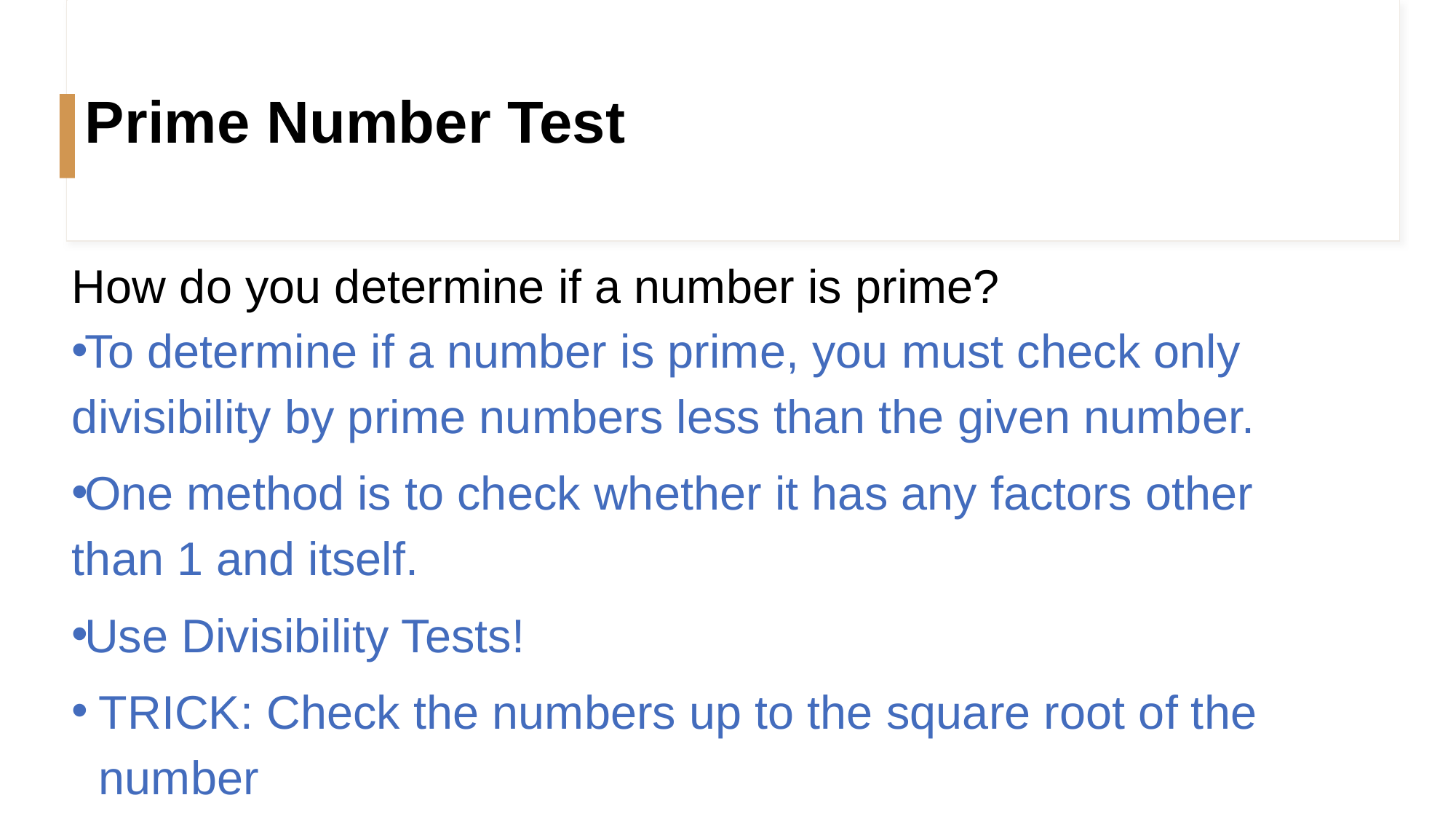

# Prime Number Test
How do you determine if a number is prime?
To determine if a number is prime, you must check only divisibility by prime numbers less than the given number.
One method is to check whether it has any factors other than 1 and itself.
Use Divisibility Tests!
TRICK: Check the numbers up to the square root of the number